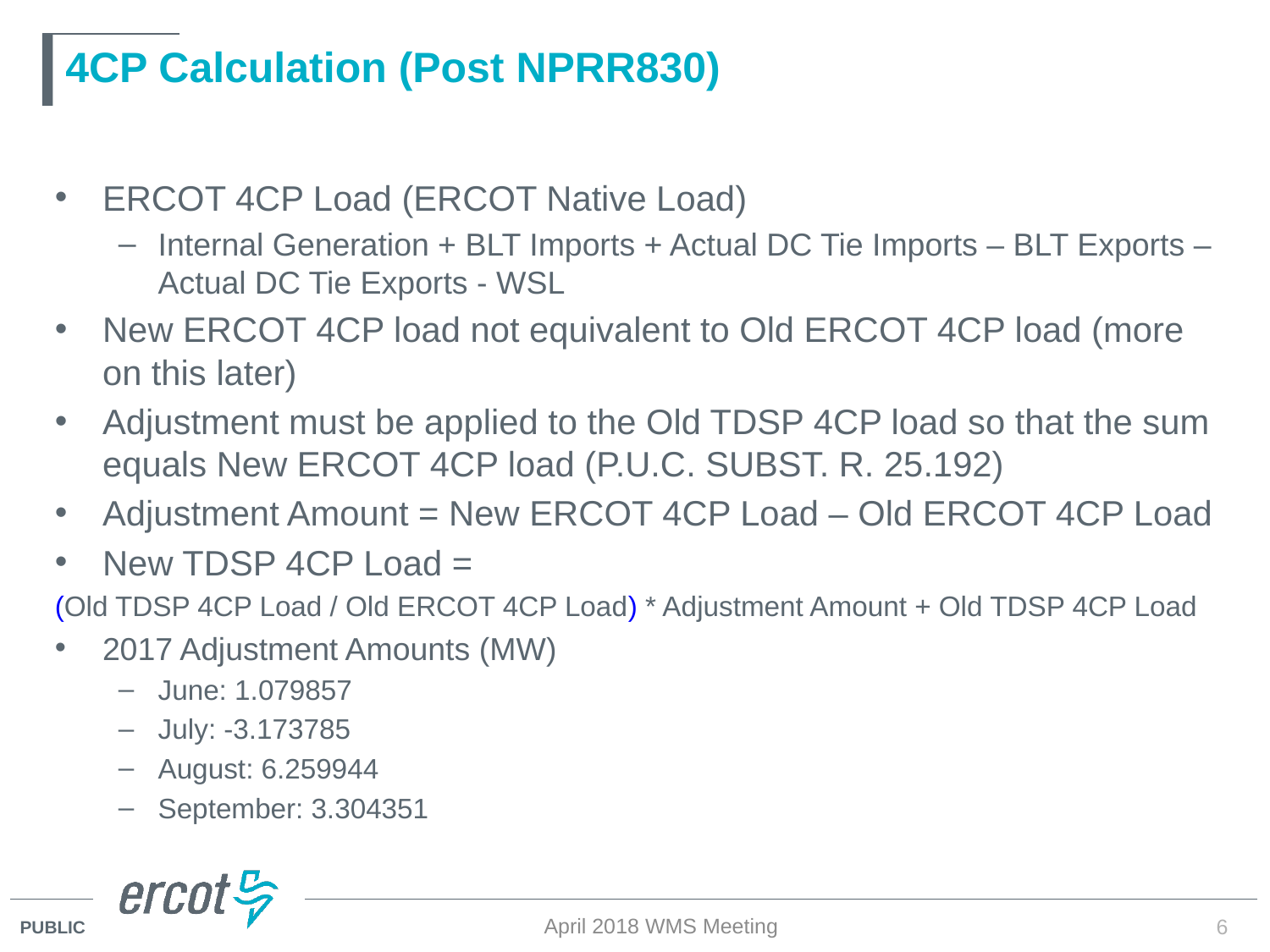

# 4CP Calculation (Post NPRR830)
ERCOT 4CP Load (ERCOT Native Load)
Internal Generation + BLT Imports + Actual DC Tie Imports – BLT Exports – Actual DC Tie Exports - WSL
New ERCOT 4CP load not equivalent to Old ERCOT 4CP load (more on this later)
Adjustment must be applied to the Old TDSP 4CP load so that the sum equals New ERCOT 4CP load (P.U.C. SUBST. R. 25.192)
Adjustment Amount = New ERCOT 4CP Load – Old ERCOT 4CP Load
New TDSP 4CP Load =
(Old TDSP 4CP Load / Old ERCOT 4CP Load) * Adjustment Amount + Old TDSP 4CP Load
2017 Adjustment Amounts (MW)
June: 1.079857
July: -3.173785
August: 6.259944
September: 3.304351

April 2018 WMS Meeting
6